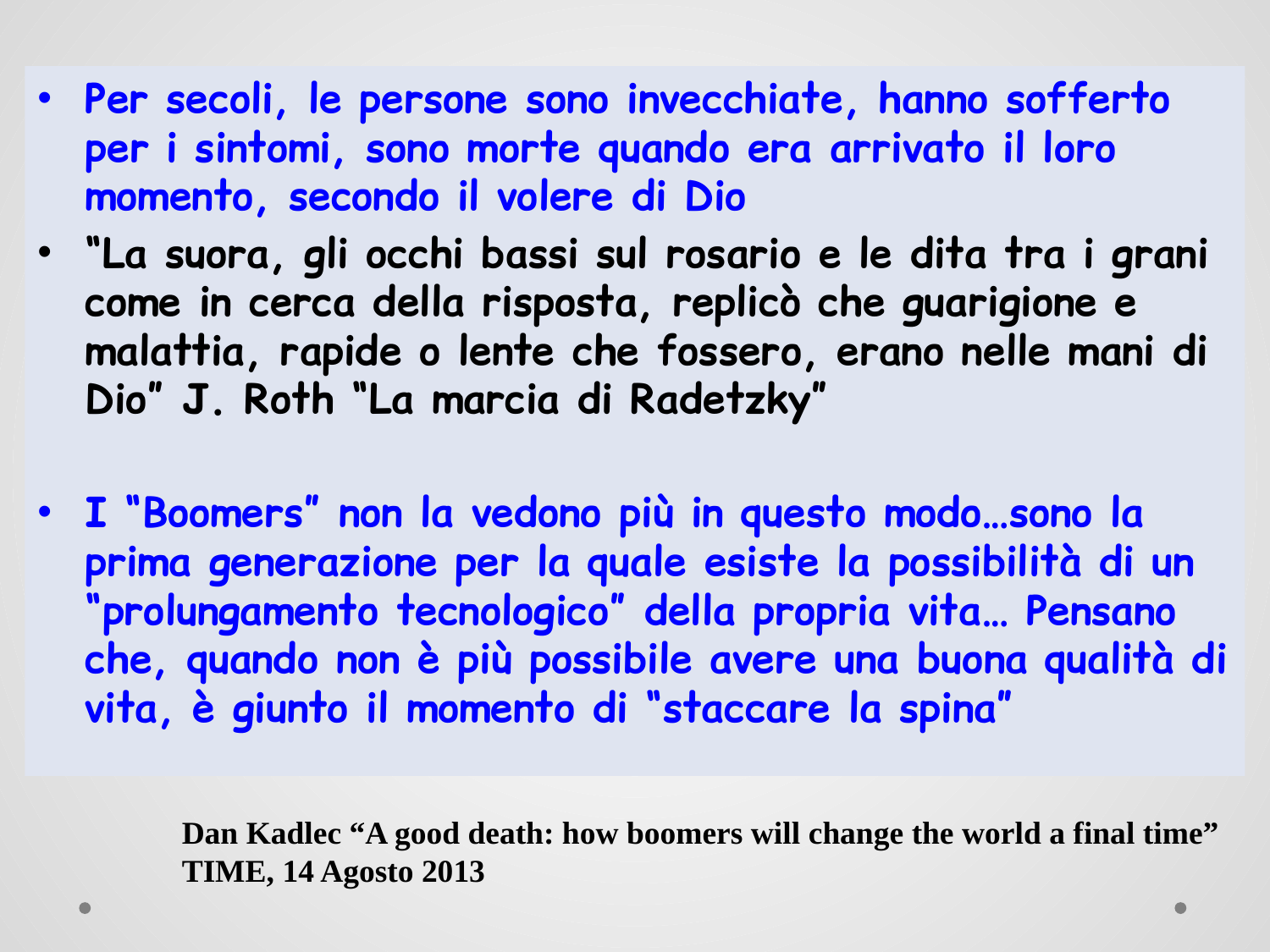

Per secoli, le persone sono invecchiate, hanno sofferto per i sintomi, sono morte quando era arrivato il loro momento, secondo il volere di Dio
“La suora, gli occhi bassi sul rosario e le dita tra i grani come in cerca della risposta, replicò che guarigione e malattia, rapide o lente che fossero, erano nelle mani di Dio” J. Roth “La marcia di Radetzky”

I “Boomers” non la vedono più in questo modo…sono la prima generazione per la quale esiste la possibilità di un “prolungamento tecnologico” della propria vita… Pensano che, quando non è più possibile avere una buona qualità di vita, è giunto il momento di “staccare la spina”

Dan Kadlec “A good death: how boomers will change the world a final time”
TIME, 14 Agosto 2013